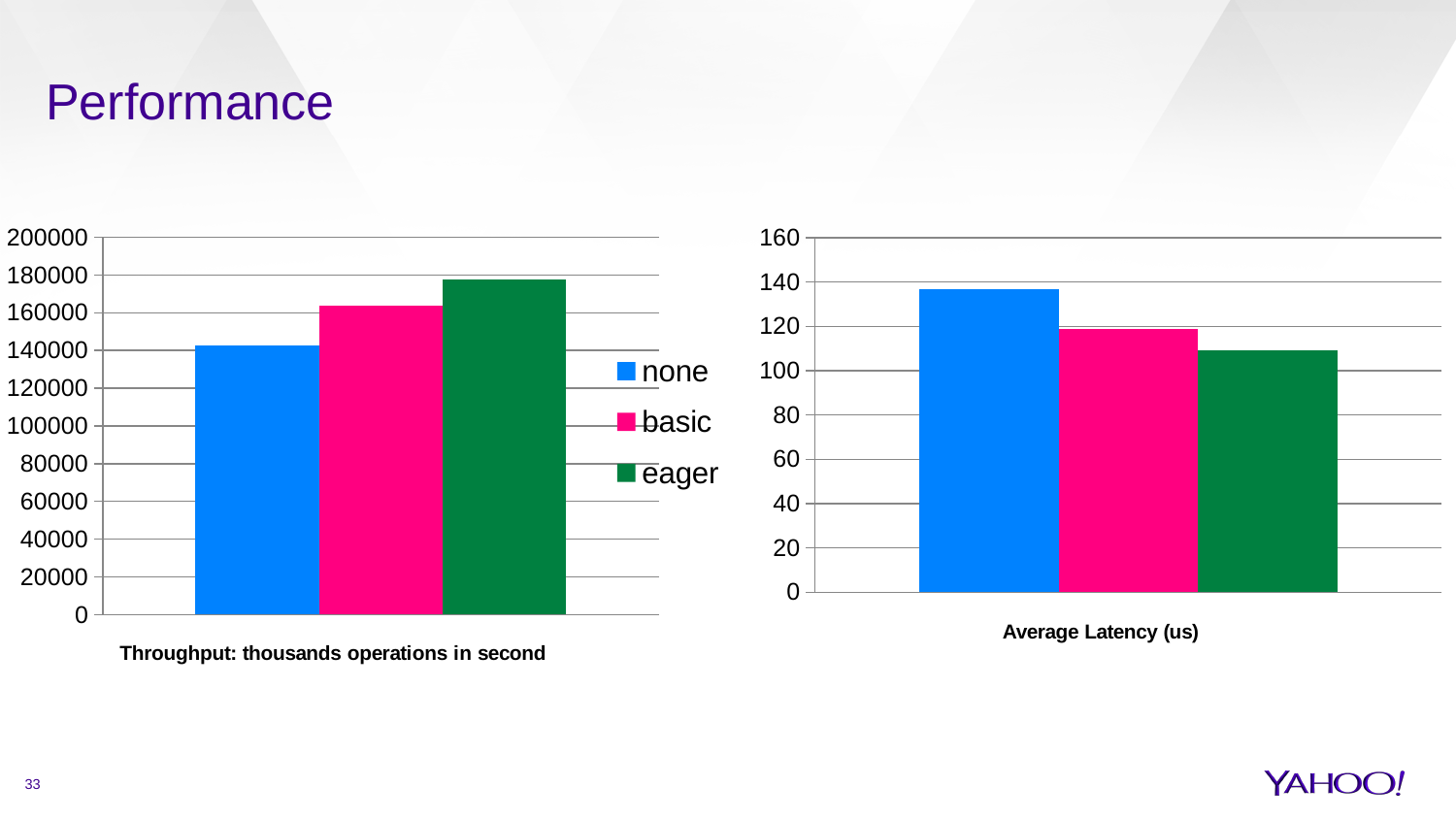

# Performance

### Chart

| Category | none | basic | eager |
|---|---|---|---|
| op/s | 142739.0 | 163783.0 | 177494.0 |

### Chart

| Category | none | basic | eager |
|---|---|---|---|
| avg (us) | 137.0 | 119.0 | 109.0 |
33